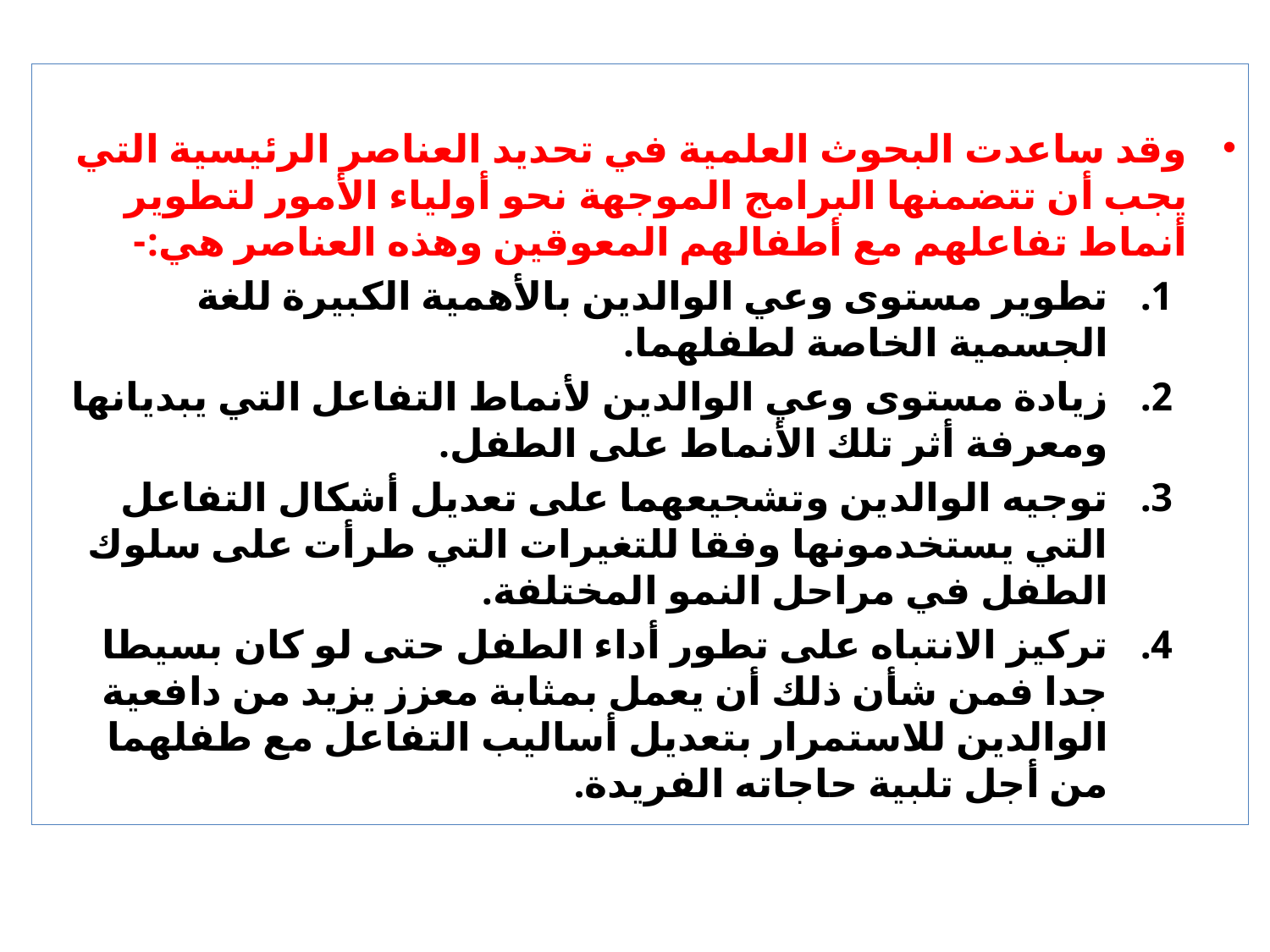

وقد ساعدت البحوث العلمية في تحديد العناصر الرئيسية التي يجب أن تتضمنها البرامج الموجهة نحو أولياء الأمور لتطوير أنماط تفاعلهم مع أطفالهم المعوقين وهذه العناصر هي:-
تطوير مستوى وعي الوالدين بالأهمية الكبيرة للغة الجسمية الخاصة لطفلهما.
زيادة مستوى وعي الوالدين لأنماط التفاعل التي يبديانها ومعرفة أثر تلك الأنماط على الطفل.
توجيه الوالدين وتشجيعهما على تعديل أشكال التفاعل التي يستخدمونها وفقا للتغيرات التي طرأت على سلوك الطفل في مراحل النمو المختلفة.
تركيز الانتباه على تطور أداء الطفل حتى لو كان بسيطا جدا فمن شأن ذلك أن يعمل بمثابة معزز يزيد من دافعية الوالدين للاستمرار بتعديل أساليب التفاعل مع طفلهما من أجل تلبية حاجاته الفريدة.